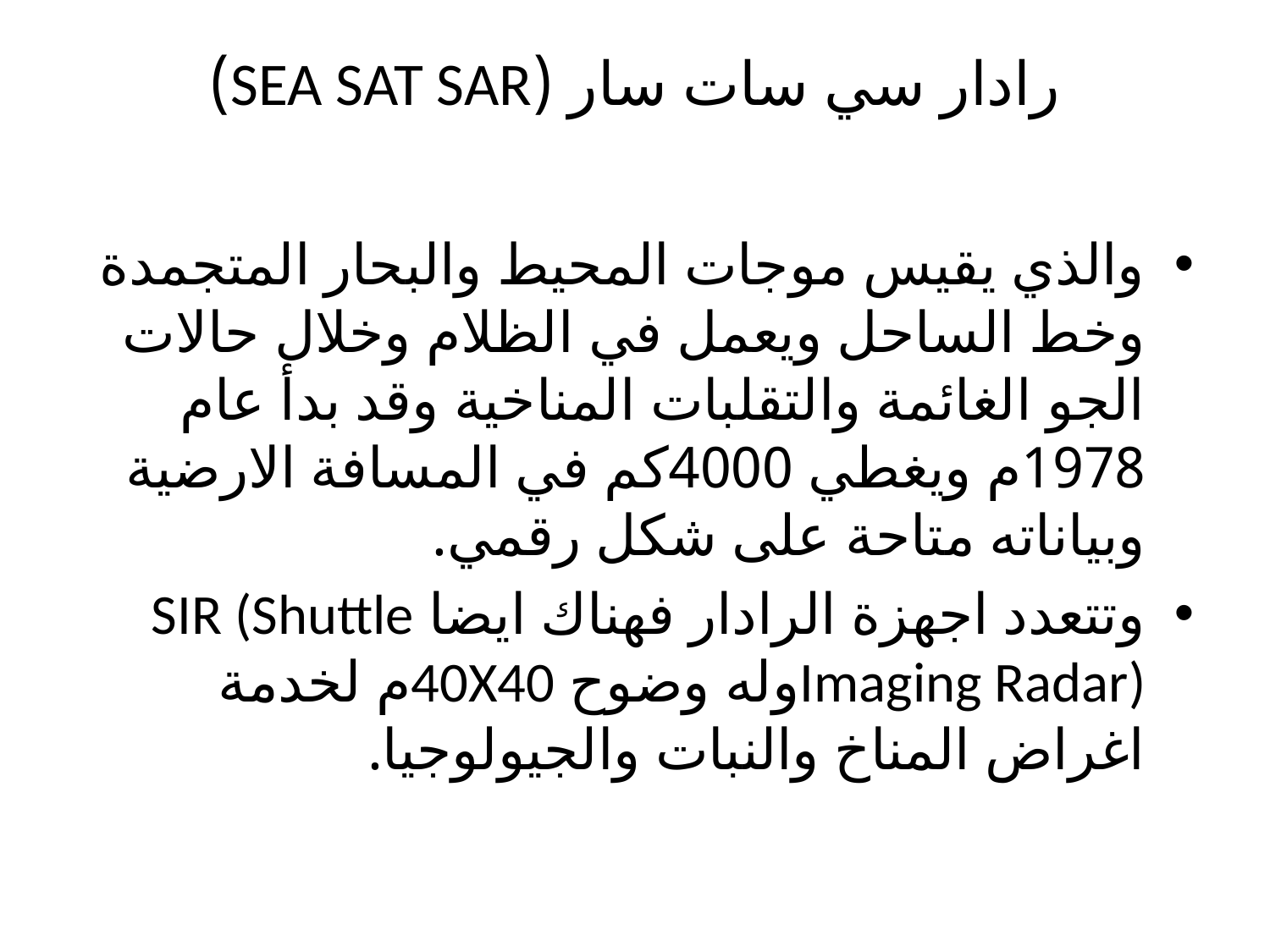

# رادار سي سات سار (SEA SAT SAR)
والذي يقيس موجات المحيط والبحار المتجمدة وخط الساحل ويعمل في الظلام وخلال حالات الجو الغائمة والتقلبات المناخية وقد بدأ عام 1978م ويغطي 4000كم في المسافة الارضية وبياناته متاحة على شكل رقمي.
وتتعدد اجهزة الرادار فهناك ايضا SIR (Shuttle Imaging Radar)وله وضوح 40X40م لخدمة اغراض المناخ والنبات والجيولوجيا.